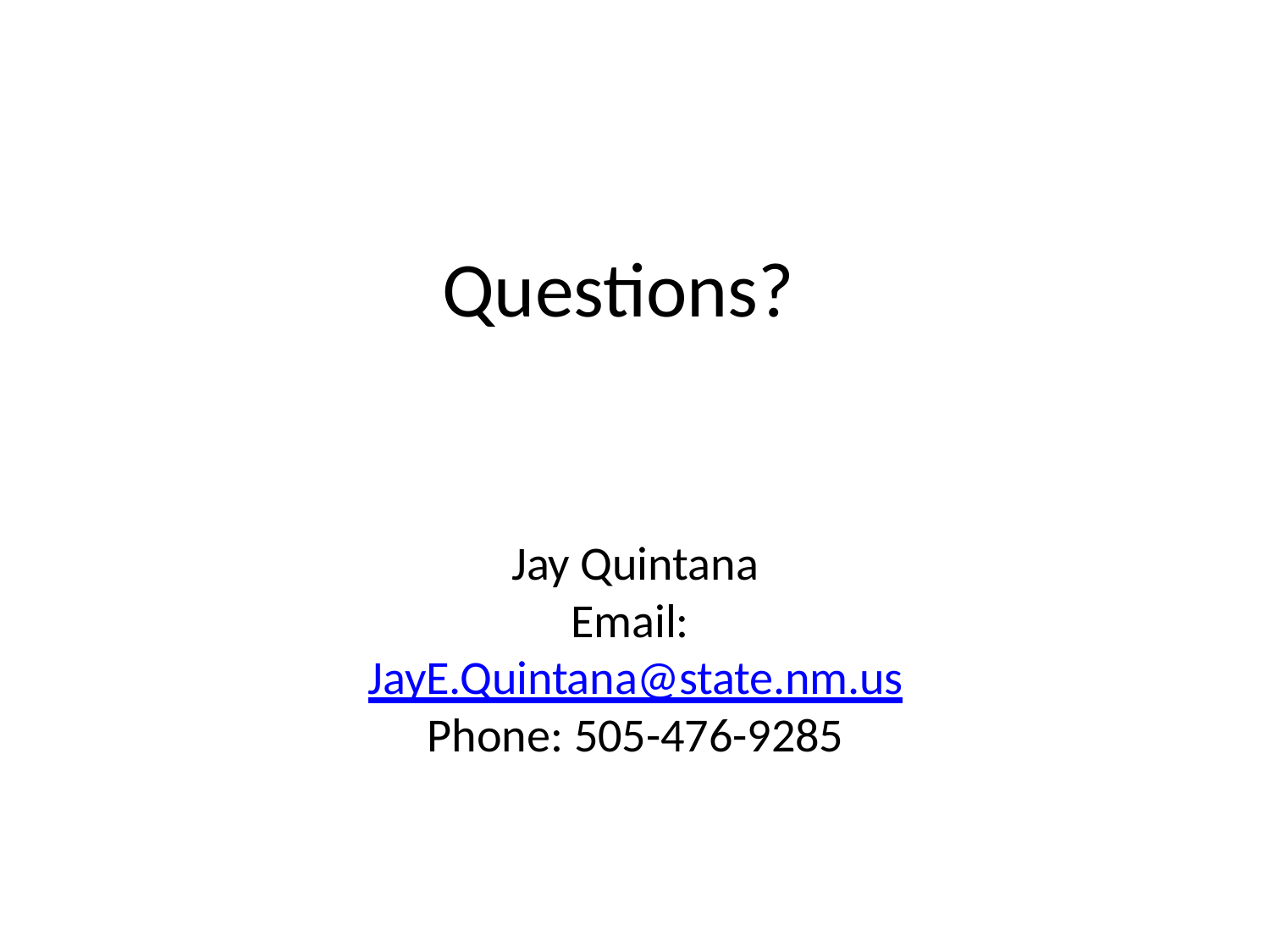

# Questions?
Jay Quintana
Email: JayE.Quintana@state.nm.us Phone: 505-476-9285
45